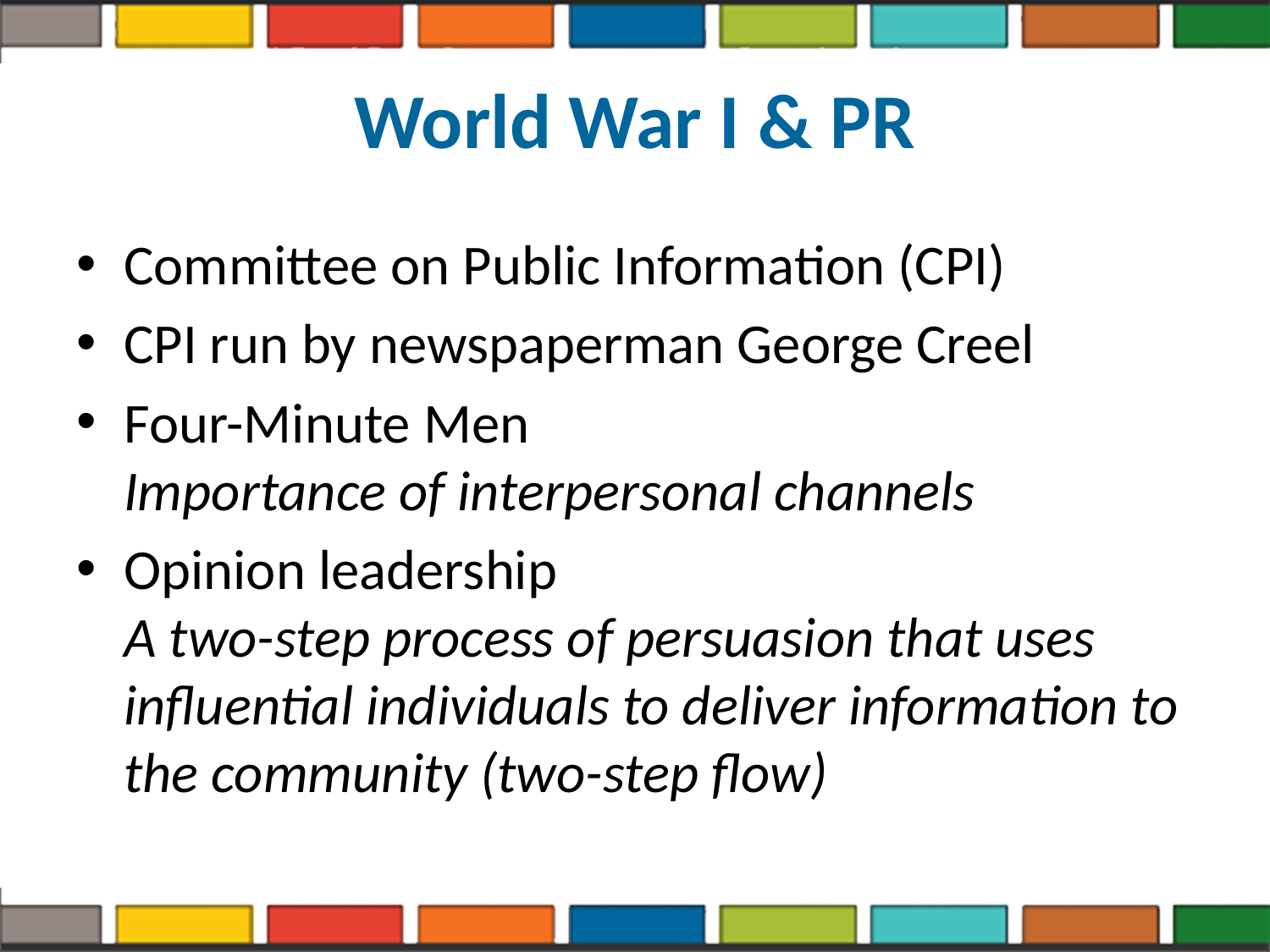

# World War I & PR
Committee on Public Information (CPI)
CPI run by newspaperman George Creel
Four-Minute Men
Importance of interpersonal channels
Opinion leadership
A two-step process of persuasion that uses influential individuals to deliver information to the community (two-step flow)